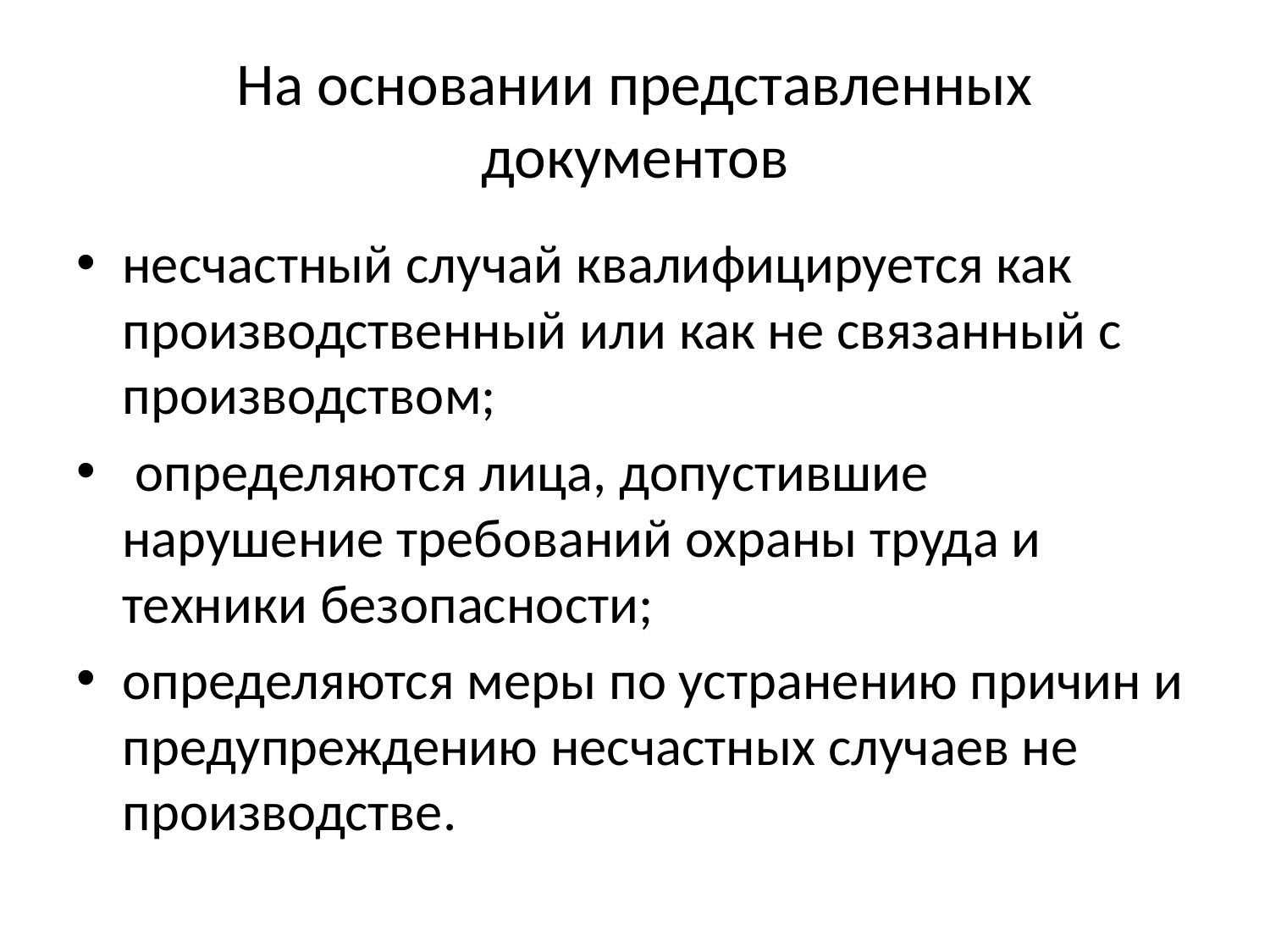

# На основании представленных документов
несчастный случай квалифицируется как производственный или как не связанный с производством;
 определяются лица, допустившие нарушение требований охраны труда и техники безопасности;
определяются меры по устранению причин и предупреждению несчастных случаев не производстве.